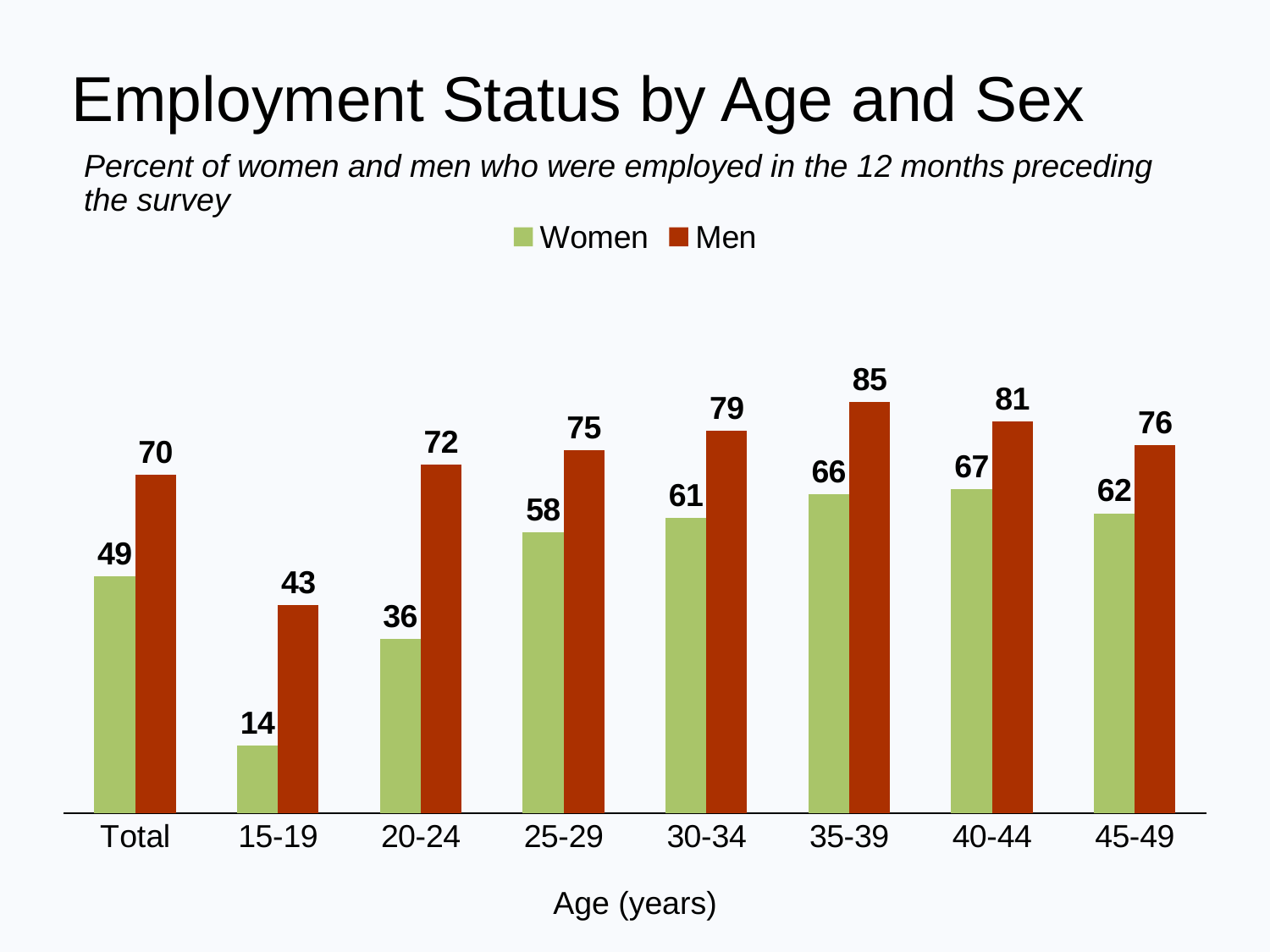

# Employment Status by Age and Sex
Percent of women and men who were employed in the 12 months preceding the survey

### Chart

| Category | Women | Men |
|---|---|---|
| Total | 49.0 | 70.0 |
| 15-19 | 14.0 | 43.0 |
| 20-24 | 36.0 | 72.0 |
| 25-29 | 58.0 | 75.0 |
| 30-34 | 61.0 | 79.0 |
| 35-39 | 66.0 | 85.0 |
| 40-44 | 67.0 | 81.0 |
| 45-49 | 62.0 | 76.0 |
Age (years)